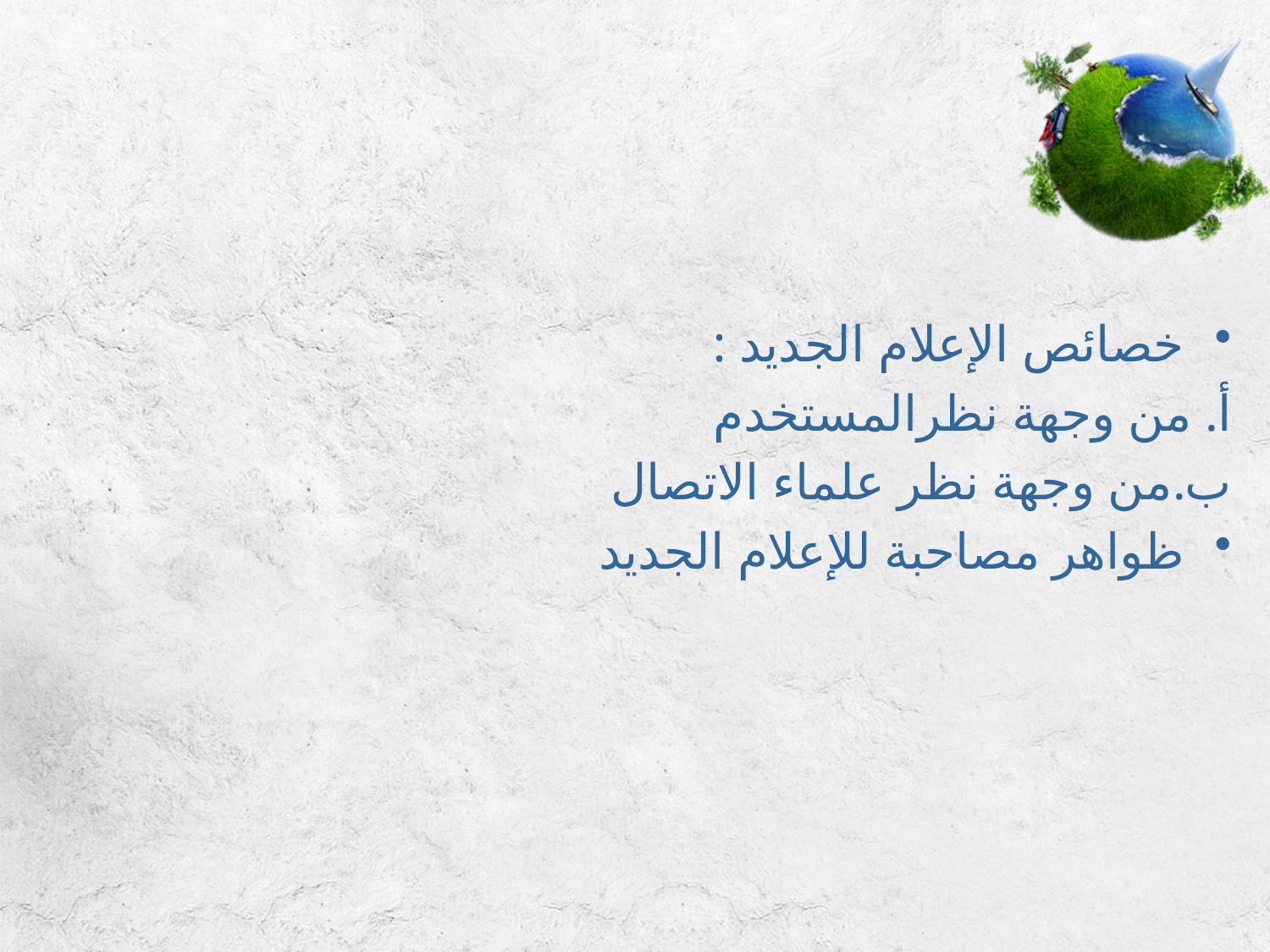

#
خصائص الإعلام الجديد :
أ. من وجهة نظرالمستخدم
ب.من وجهة نظر علماء الاتصال
ظواهر مصاحبة للإعلام الجديد